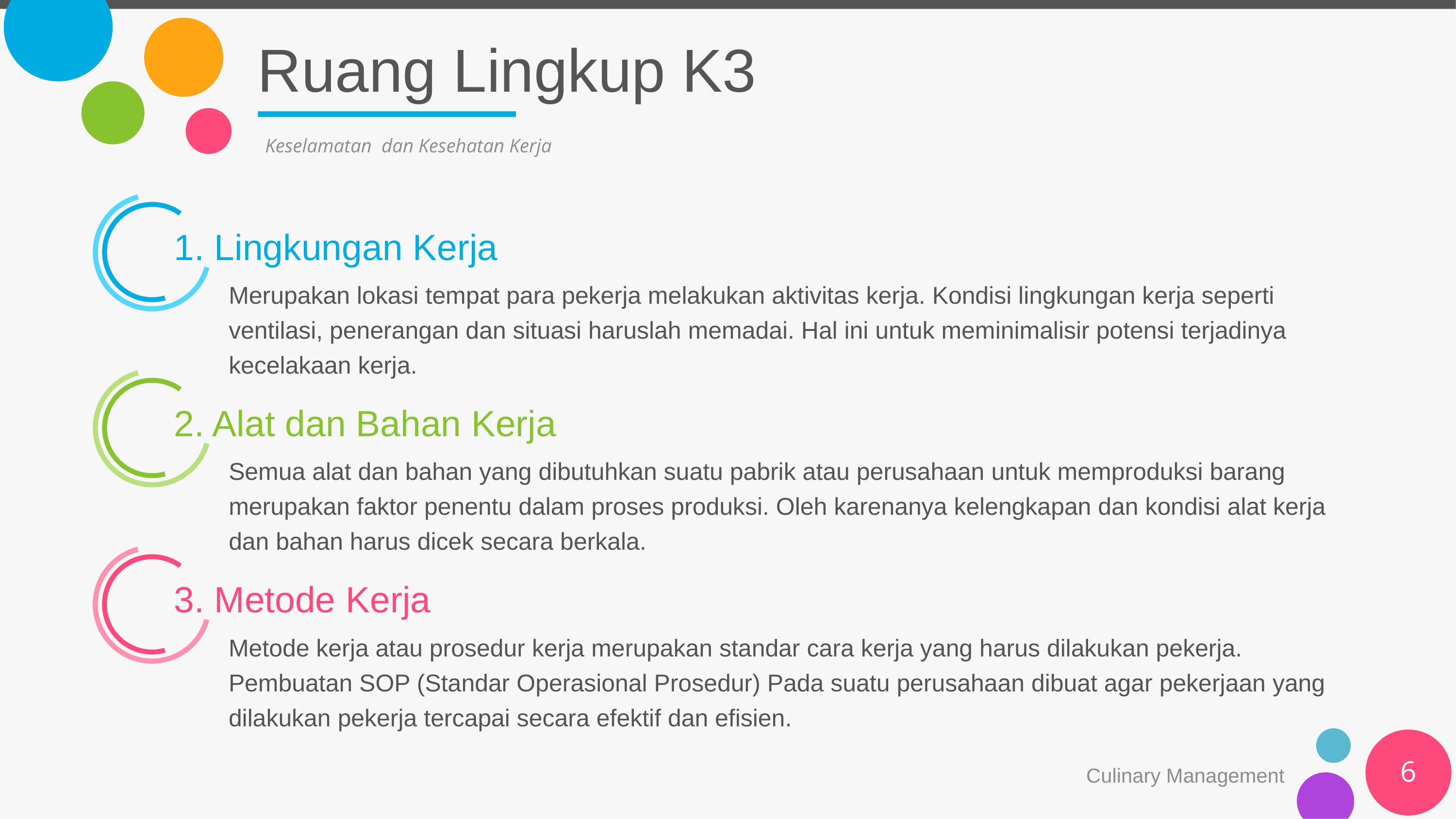

# Ruang Lingkup K3
Keselamatan  dan Kesehatan Kerja
1. Lingkungan Kerja
Merupakan lokasi tempat para pekerja melakukan aktivitas kerja. Kondisi lingkungan kerja seperti ventilasi, penerangan dan situasi haruslah memadai. Hal ini untuk meminimalisir potensi terjadinya kecelakaan kerja.
2. Alat dan Bahan Kerja
Semua alat dan bahan yang dibutuhkan suatu pabrik atau perusahaan untuk memproduksi barang merupakan faktor penentu dalam proses produksi. Oleh karenanya kelengkapan dan kondisi alat kerja dan bahan harus dicek secara berkala.
3. Metode Kerja
Metode kerja atau prosedur kerja merupakan standar cara kerja yang harus dilakukan pekerja. Pembuatan SOP (Standar Operasional Prosedur) Pada suatu perusahaan dibuat agar pekerjaan yang dilakukan pekerja tercapai secara efektif dan efisien.
6
Culinary Management